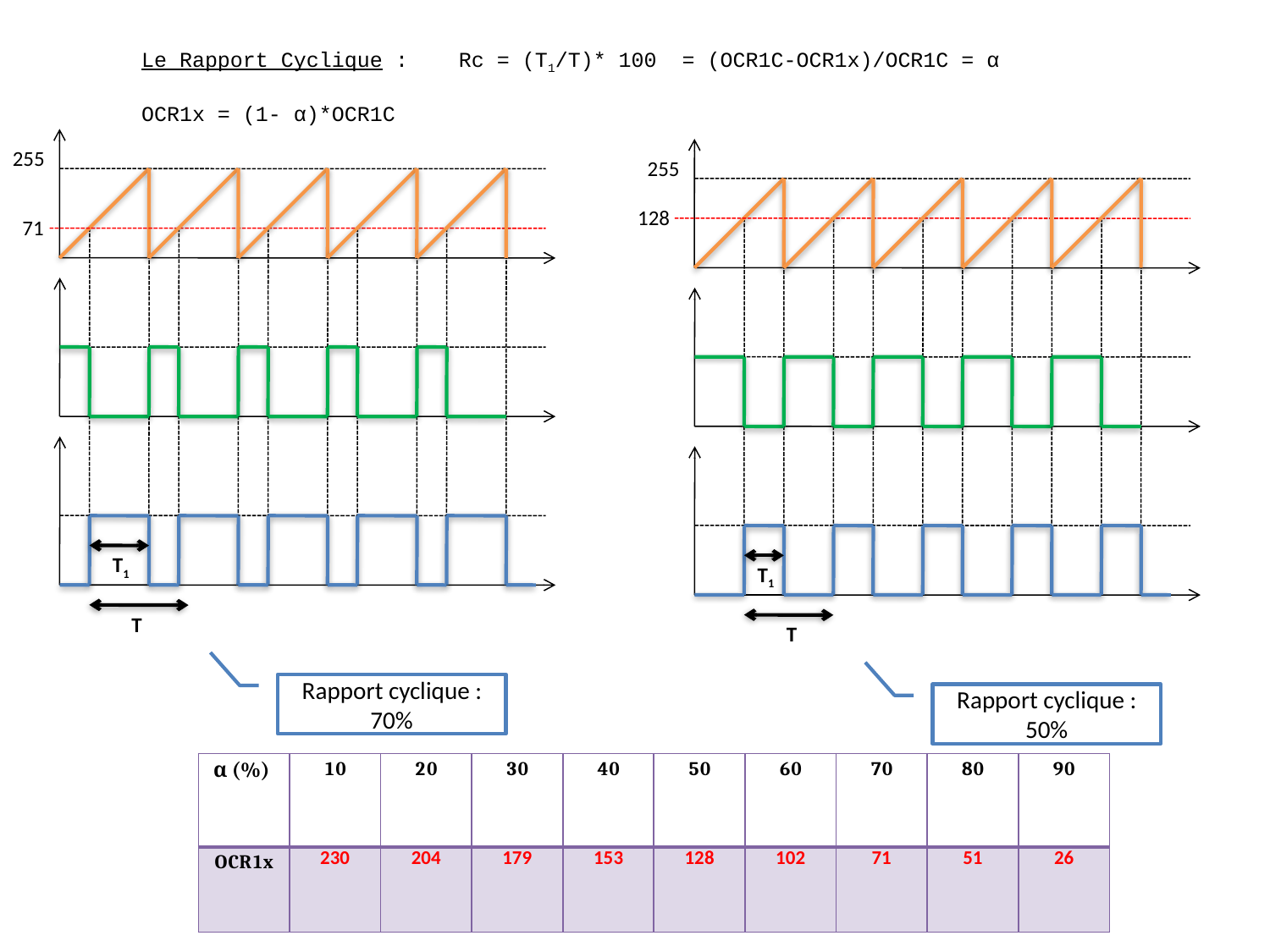

Le Rapport Cyclique :    Rc = (T1/T)* 100  = (OCR1C-OCR1x)/OCR1C = α
OCR1x = (1- α)*OCR1C

255
255
128
71
T1
T1
T
T
Rapport cyclique : 70%
Rapport cyclique : 50%
| α (%) | 10 | 20 | 30 | 40 | 50 | 60 | 70 | 80 | 90 |
| --- | --- | --- | --- | --- | --- | --- | --- | --- | --- |
| OCR1x | 230 | 204 | 179 | 153 | 128 | 102 | 71 | 51 | 26 |